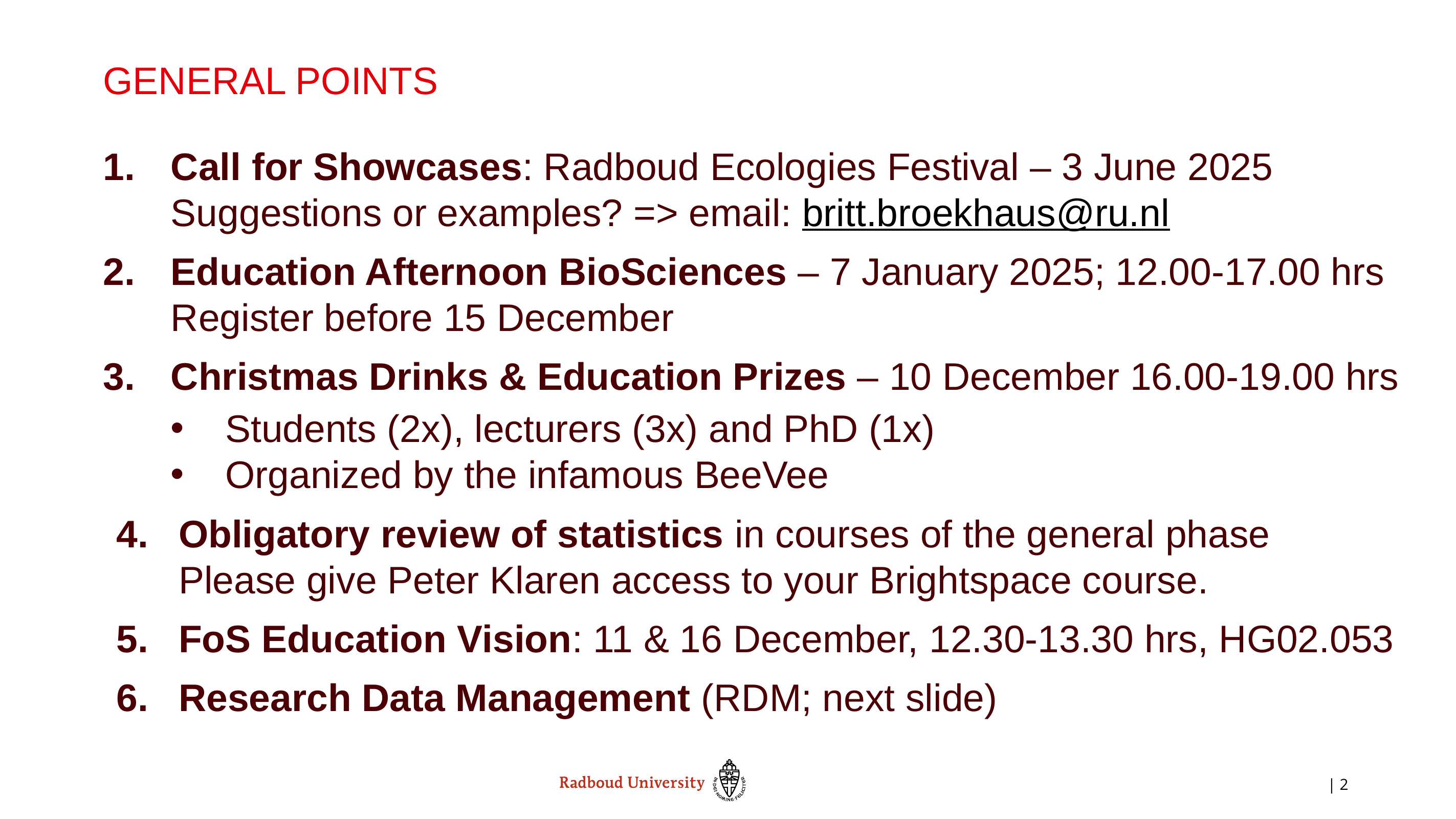

# General points
Call for Showcases: Radboud Ecologies Festival – 3 June 2025
Suggestions or examples? => email: britt.broekhaus@ru.nl
Education Afternoon BioSciences – 7 January 2025; 12.00-17.00 hrs
Register before 15 December
Christmas Drinks & Education Prizes – 10 December 16.00-19.00 hrs
Students (2x), lecturers (3x) and PhD (1x)
Organized by the infamous BeeVee
Obligatory review of statistics in courses of the general phase
Please give Peter Klaren access to your Brightspace course.
FoS Education Vision: 11 & 16 December, 12.30-13.30 hrs, HG02.053
Research Data Management (RDM; next slide)

| 2